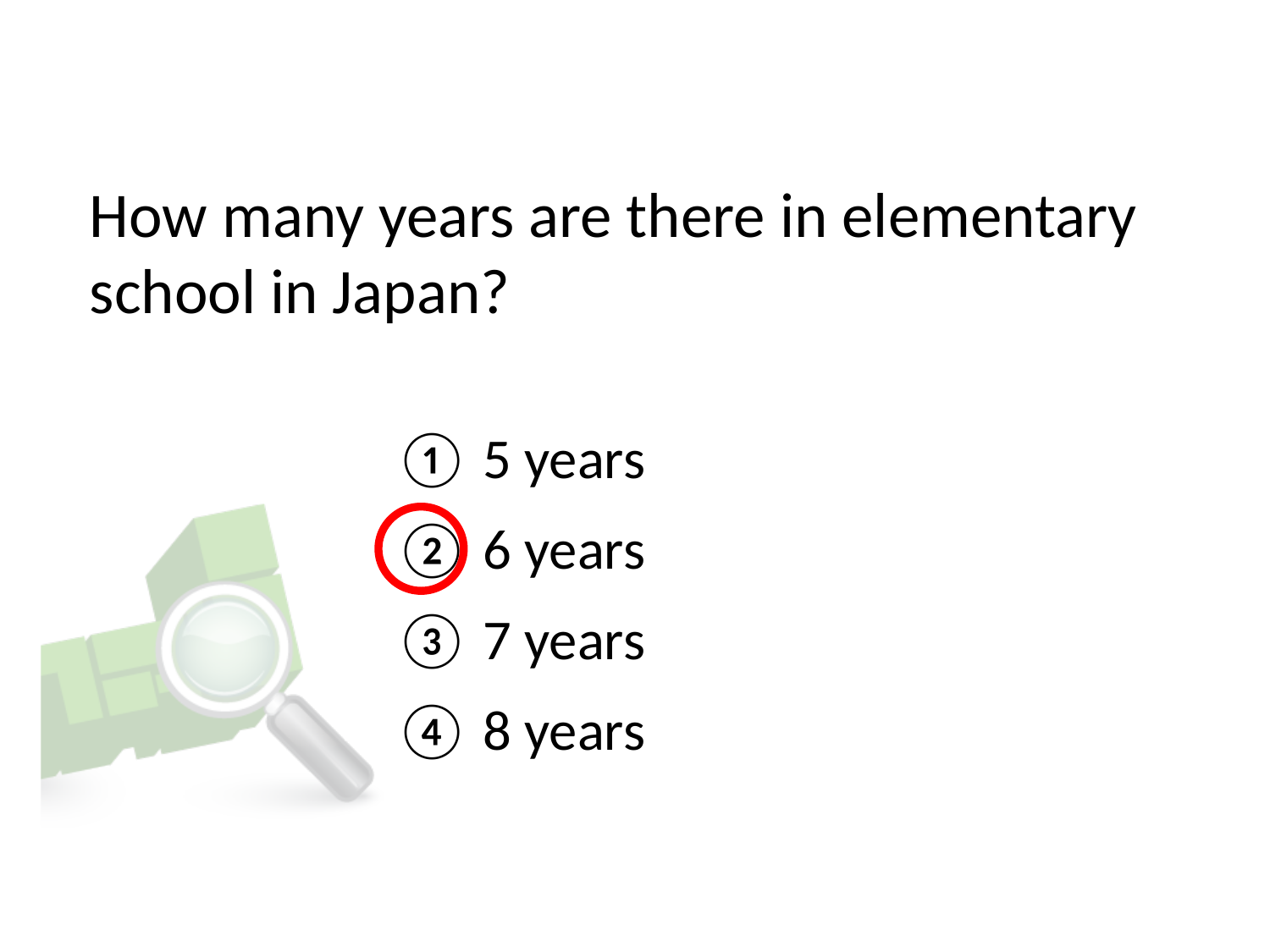

# How many years are there in elementary school in Japan?
① 5 years
② 6 years
③ 7 years
④ 8 years